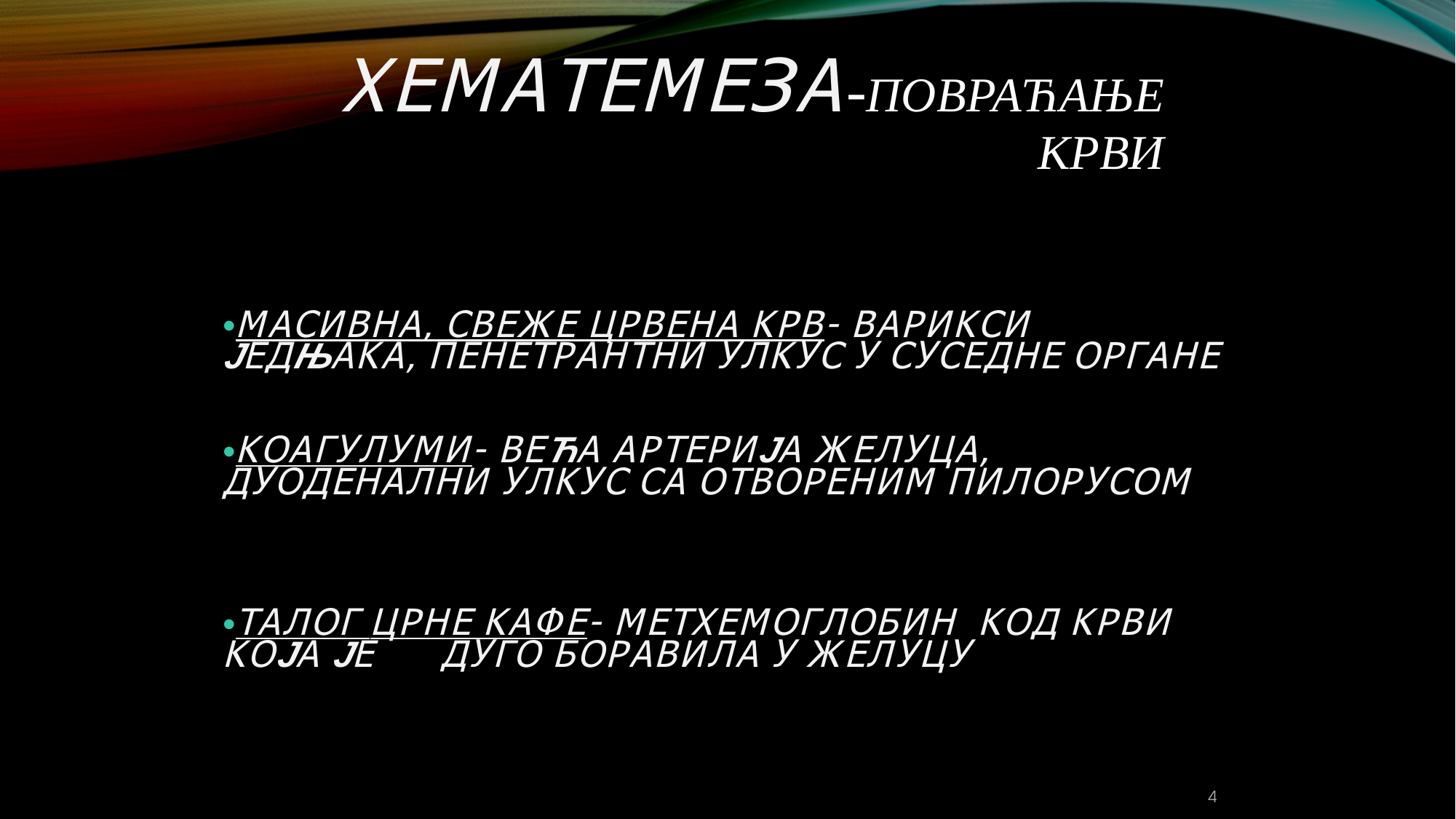

# ХЕМАТЕМЕЗА-ПОВРАЋАЊЕ КРВИ
МАСИВНА, СВЕЖЕ ЦРВЕНА КРВ- ВАРИКСИ ЈЕДЊАКА, ПЕНЕТРАНТНИ УЛКУС У СУСЕДНЕ ОРГАНЕ

КОАГУЛУМИ- ВЕЋА АРТЕРИЈА ЖЕЛУЦА, ДУОДЕНАЛНИ УЛКУС СА ОТВОРЕНИМ ПИЛОРУСОМ

ТАЛОГ ЦРНЕ КАФЕ- МЕТХЕМОГЛОБИН  КОД КРВИ КОЈА ЈЕ 	ДУГО БОРАВИЛА У ЖЕЛУЦУ

4